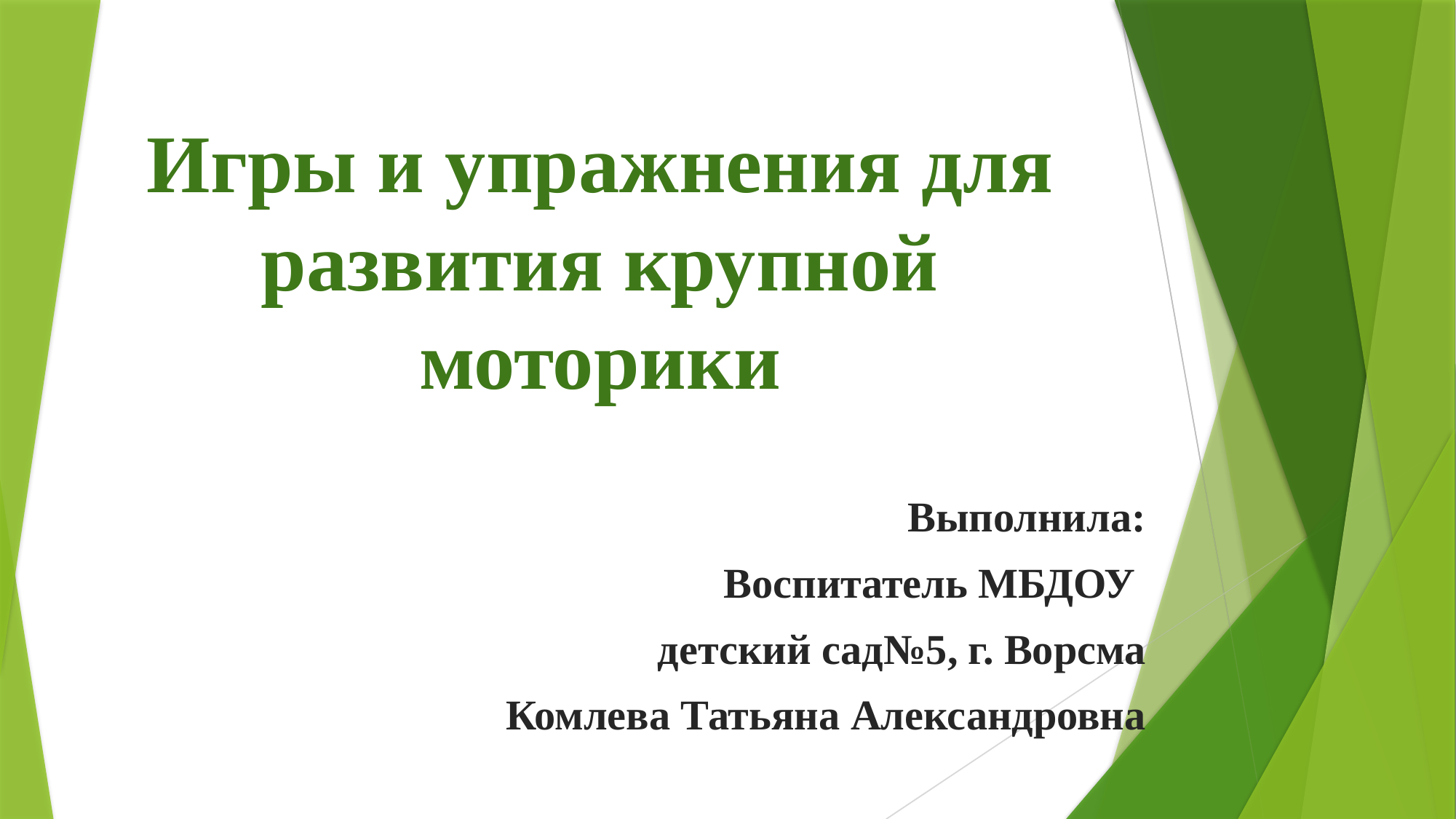

# Игры и упражнения для развития крупной моторики
Выполнила:
 Воспитатель МБДОУ
детский сад№5, г. Ворсма
Комлева Татьяна Александровна